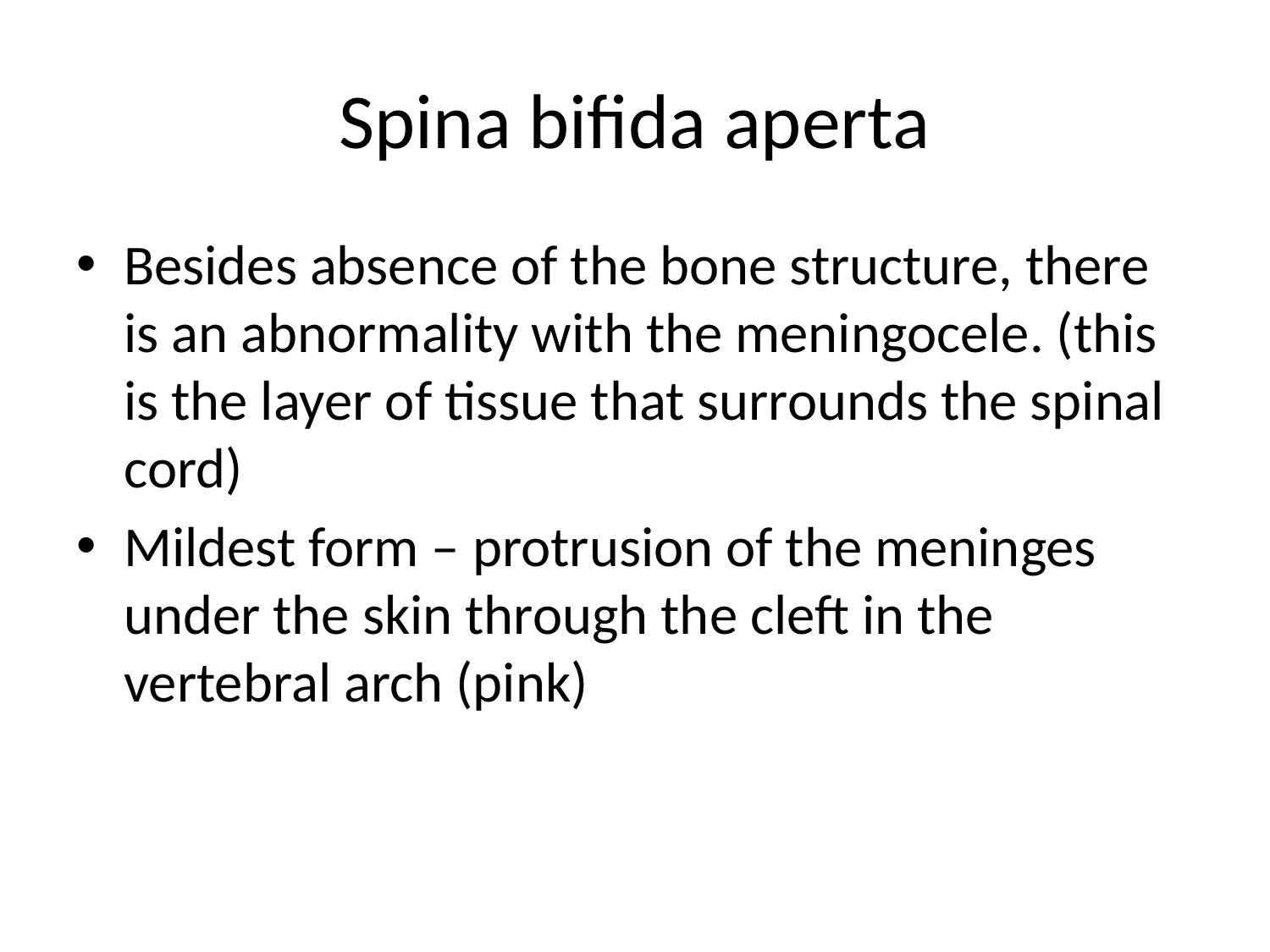

# Spina bifida aperta
Besides absence of the bone structure, there is an abnormality with the meningocele. (this is the layer of tissue that surrounds the spinal cord)
Mildest form – protrusion of the meninges under the skin through the cleft in the vertebral arch (pink)